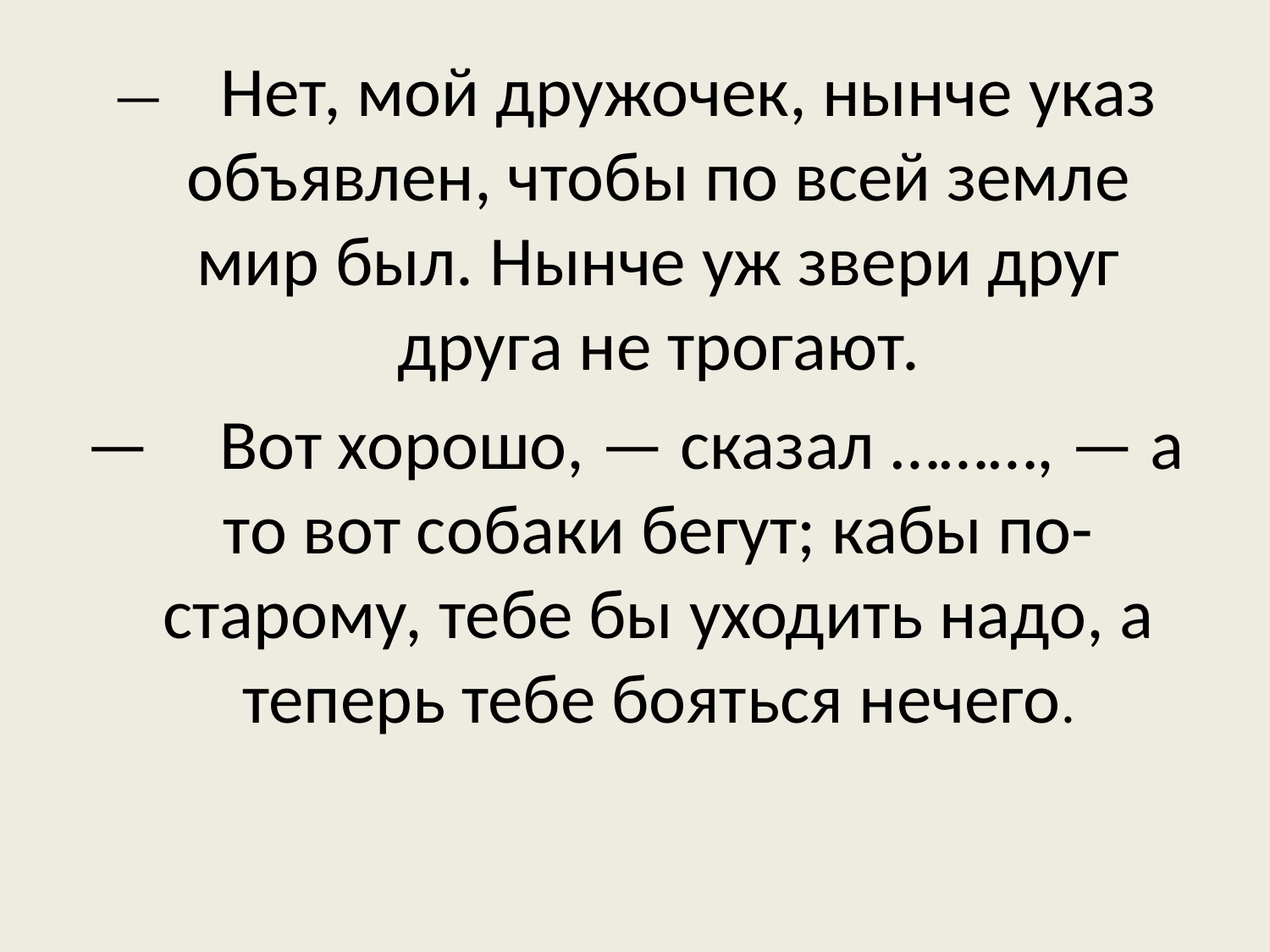

— Нет, мой дружочек, нынче указ объявлен, чтобы по всей земле мир был. Нынче уж звери друг друга не трогают.
— Вот хорошо, — сказал ………, — а то вот собаки бегут; кабы по-старому, тебе бы уходить надо, а теперь тебе бояться нечего.